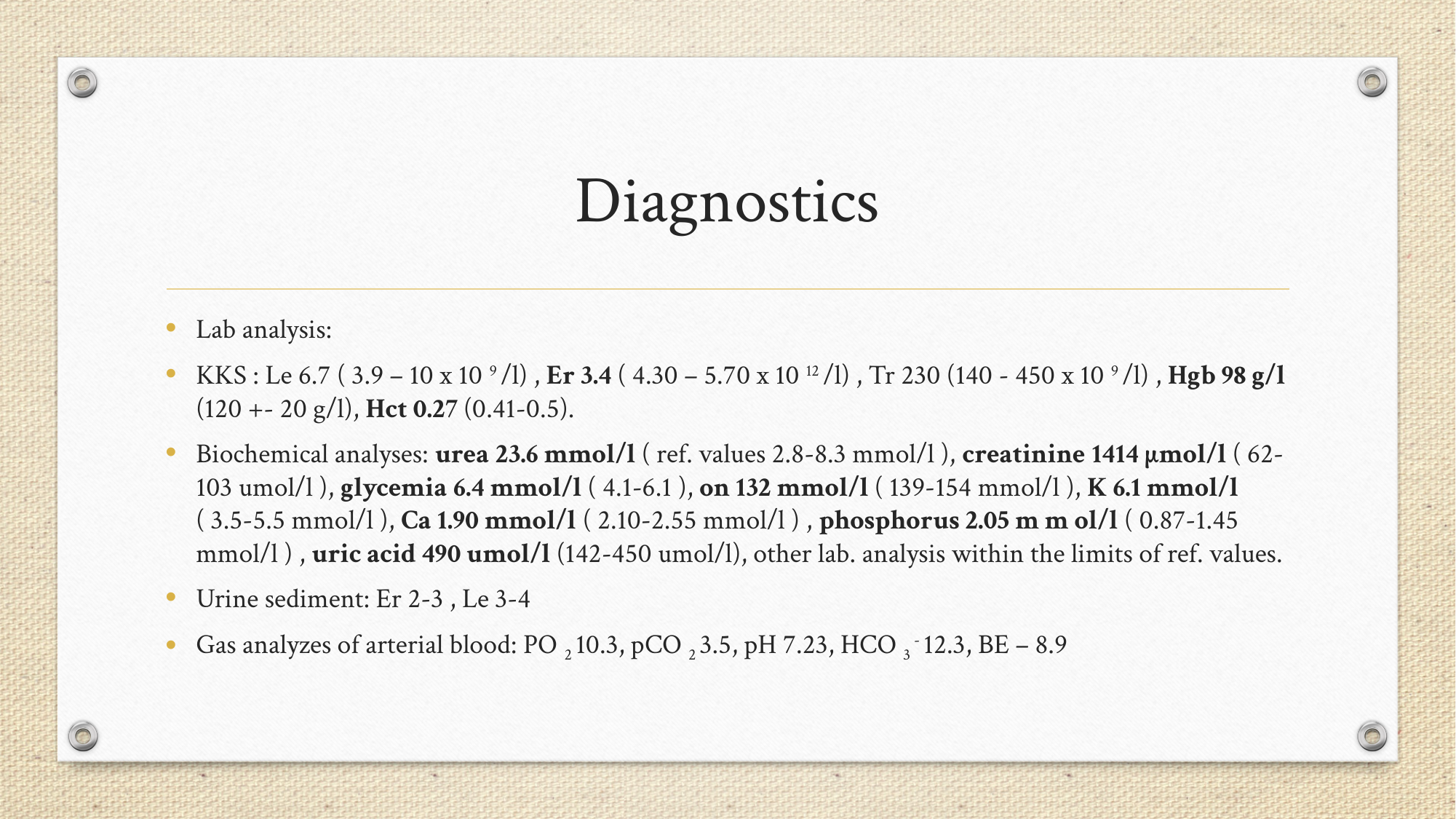

# Diagnostics
Lab analysis:
KKS : Le 6.7 ( 3.9 – 10 x 10 9 /l) , Er 3.4 ( 4.30 – 5.70 x 10 12 /l) , Tr 230 (140 - 450 x 10 9 /l) , Hgb 98 g/l (120 +- 20 g/l), Hct 0.27 (0.41-0.5).
Biochemical analyses: urea 23.6 mmol/l ( ref. values 2.8-8.3 mmol/l ), creatinine 1414 µmol/l ( 62-103 umol/l ), glycemia 6.4 mmol/l ( 4.1-6.1 ), on 132 mmol/l ( 139-154 mmol/l ), K 6.1 mmol/l ( 3.5-5.5 mmol/l ), Ca 1.90 mmol/l ( 2.10-2.55 mmol/l ) , phosphorus 2.05 m m ol/l ( 0.87-1.45 mmol/l ) , uric acid 490 umol/l (142-450 umol/l), other lab. analysis within the limits of ref. values.
Urine sediment: Er 2-3 , Le 3-4
Gas analyzes of arterial blood: PO 2 10.3, pCO 2 3.5, pH 7.23, HCO 3 - 12.3, BE – 8.9